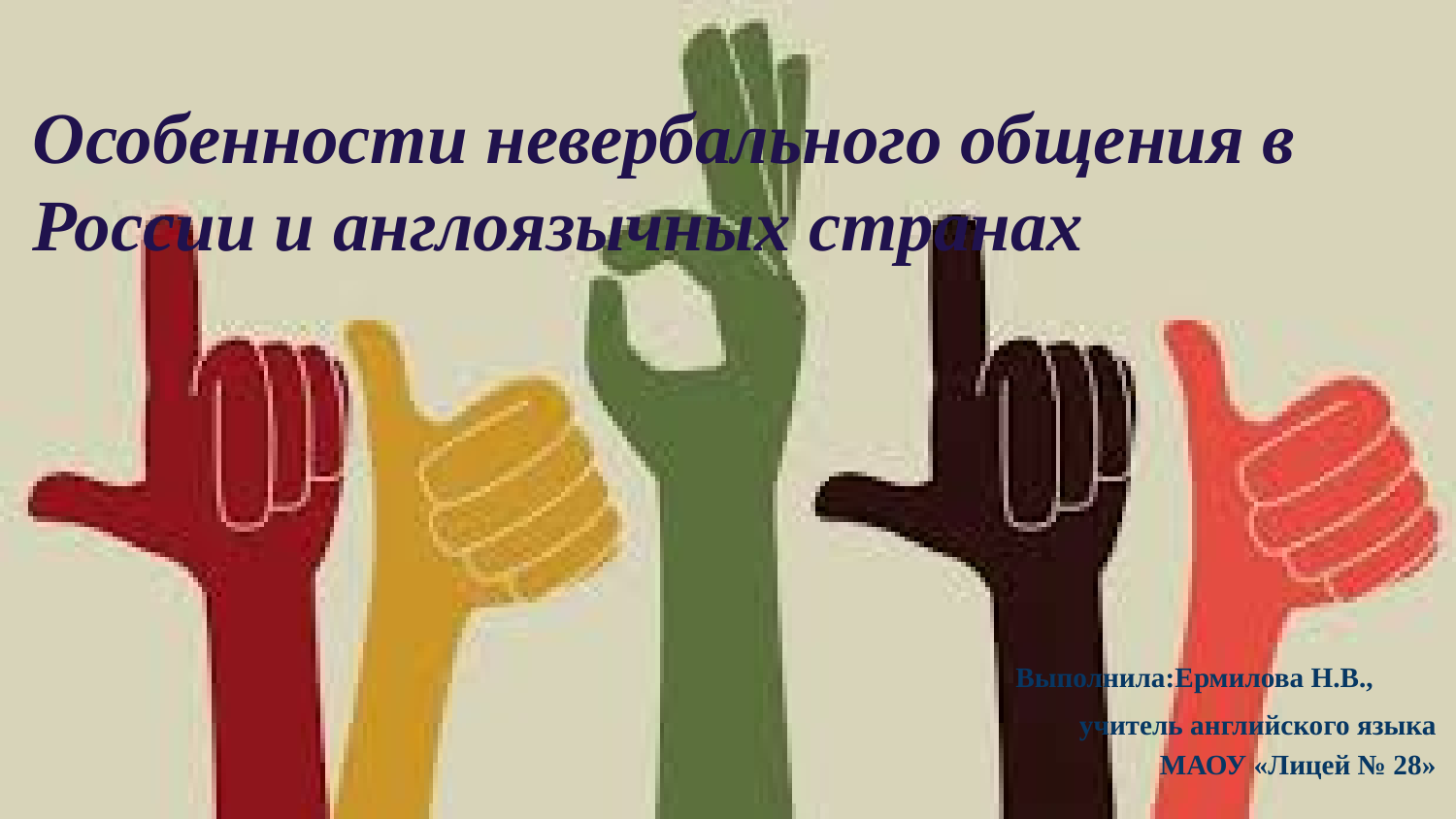

# Особенности невербального общения в России и англоязычных странах

                                                      Выполнила:Ермилова Н.В.,
учитель английского языка
МАОУ «Лицей № 28»